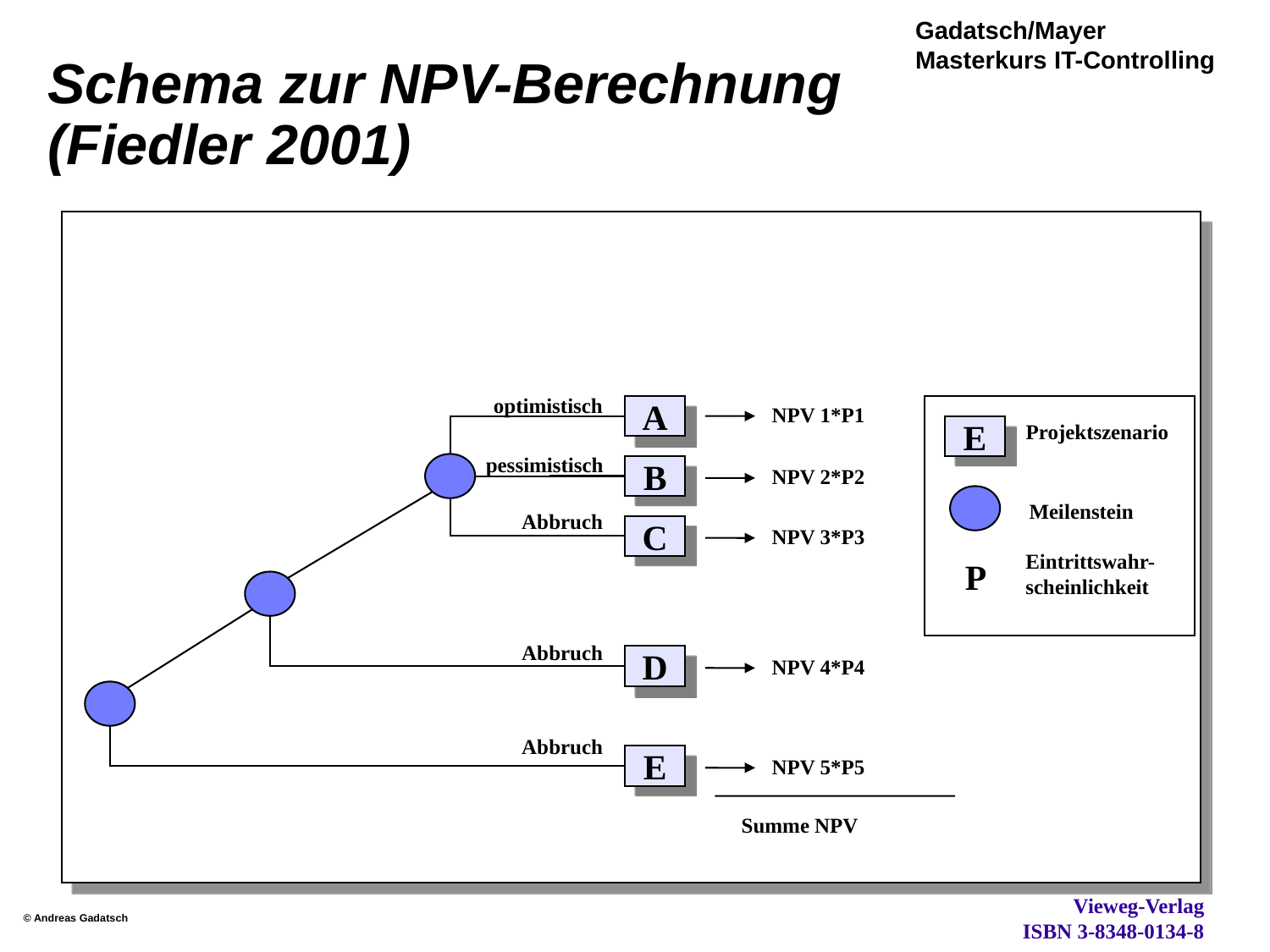

# Schema zur NPV-Berechnung (Fiedler 2001)
optimistisch
NPV 1*P1
A

Projektszenario

E
pessimistisch

B
NPV 2*P2

Meilenstein
Abbruch
C
NPV 3*P3

Eintrittswahr-
scheinlichkeit
P

Abbruch
D
NPV 4*P4

Abbruch
E
NPV 5*P5

Summe NPV